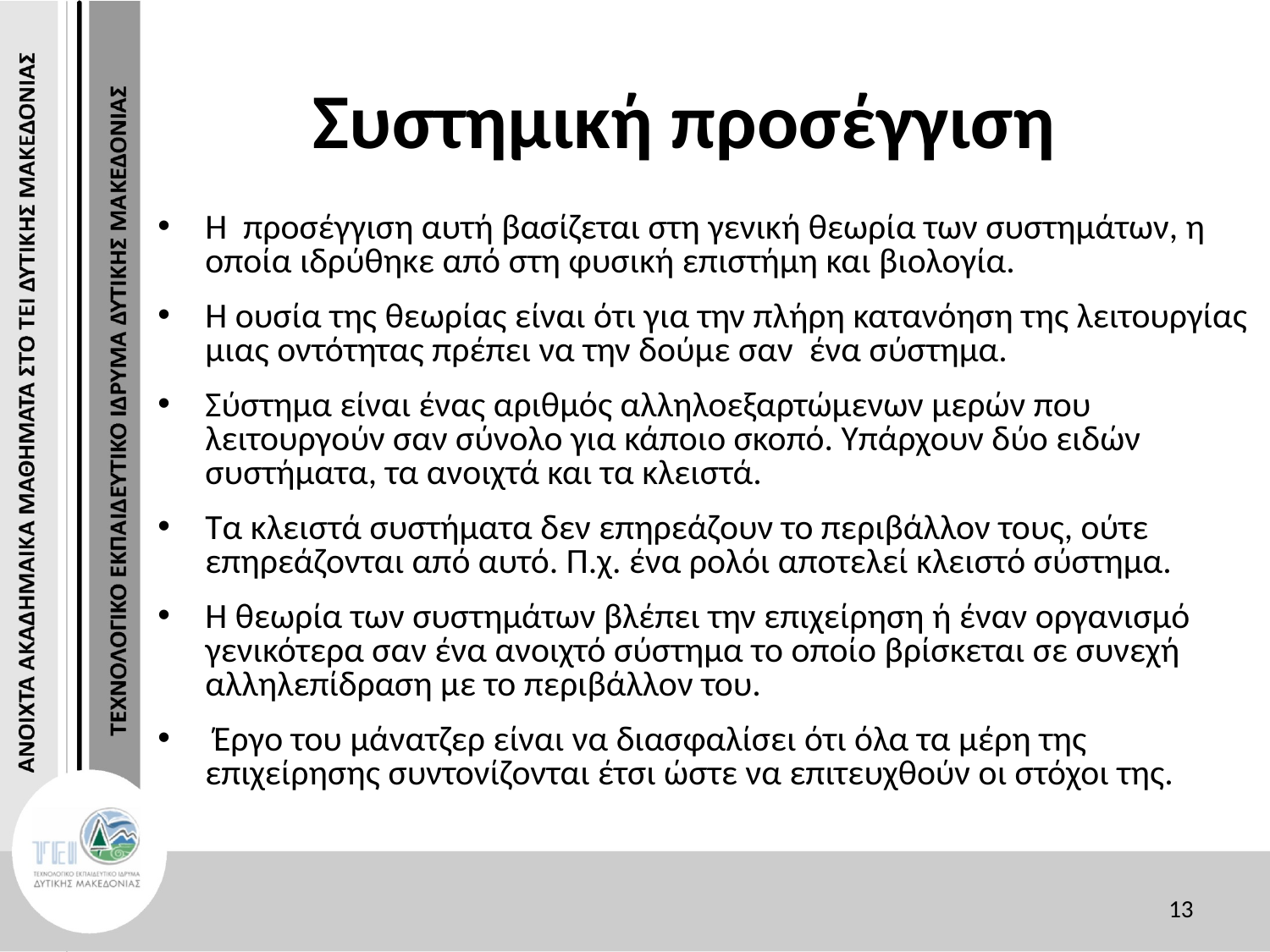

# Συστημική προσέγγιση
Η  προσέγγιση αυτή βασίζεται στη γενική θεωρία των συστημάτων, η οποία ιδρύθηκε από στη φυσική επιστήμη και βιολογία.
Η ουσία της θεωρίας είναι ότι για την πλήρη κατανόηση της λειτουργίας μιας οντότητας πρέπει να την δούμε σαν  ένα σύστημα.
Σύστημα είναι ένας αριθμός αλληλοεξαρτώμενων μερών που λειτουργούν σαν σύνολο για κάποιο σκοπό. Υπάρχουν δύο ειδών συστήματα, τα ανοιχτά και τα κλειστά.
Τα κλειστά συστήματα δεν επηρεάζουν το περιβάλλον τους, ούτε επηρεάζονται από αυτό. Π.χ. ένα ρολόι αποτελεί κλειστό σύστημα.
Η θεωρία των συστημάτων βλέπει την επιχείρηση ή έναν οργανισμό γενικότερα σαν ένα ανοιχτό σύστημα το οποίο βρίσκεται σε συνεχή αλληλεπίδραση με το περιβάλλον του.
 Έργο του μάνατζερ είναι να διασφαλίσει ότι όλα τα μέρη της επιχείρησης συντονίζονται έτσι ώστε να επιτευχθούν οι στόχοι της.

13